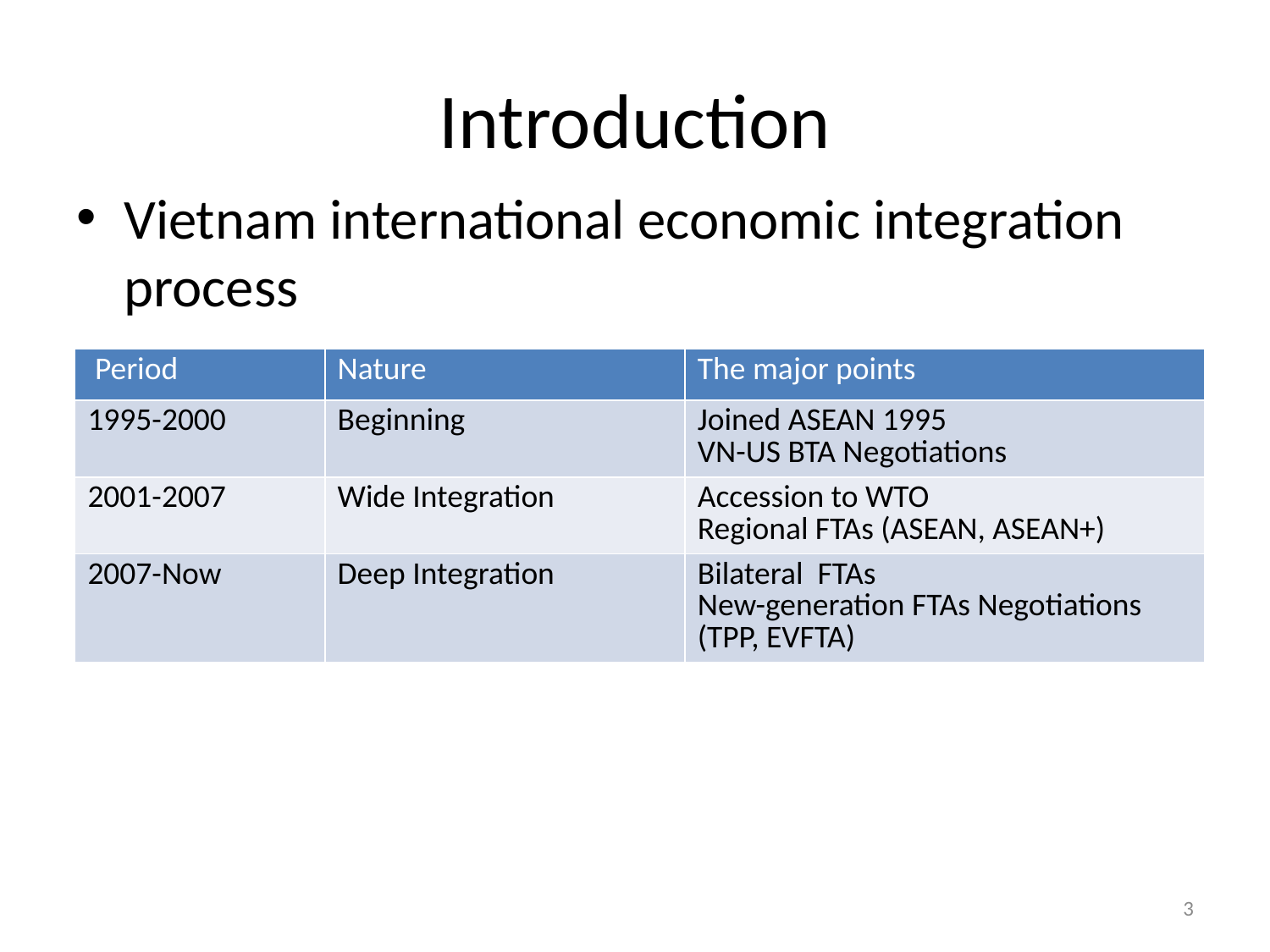

# Introduction
Vietnam international economic integration process

| Period | Nature | The major points |
| --- | --- | --- |
| 1995-2000 | Beginning | Joined ASEAN 1995 VN-US BTA Negotiations |
| 2001-2007 | Wide Integration | Accession to WTO Regional FTAs (ASEAN, ASEAN+) |
| 2007-Now | Deep Integration | Bilateral FTAs New-generation FTAs Negotiations (TPP, EVFTA) |
3